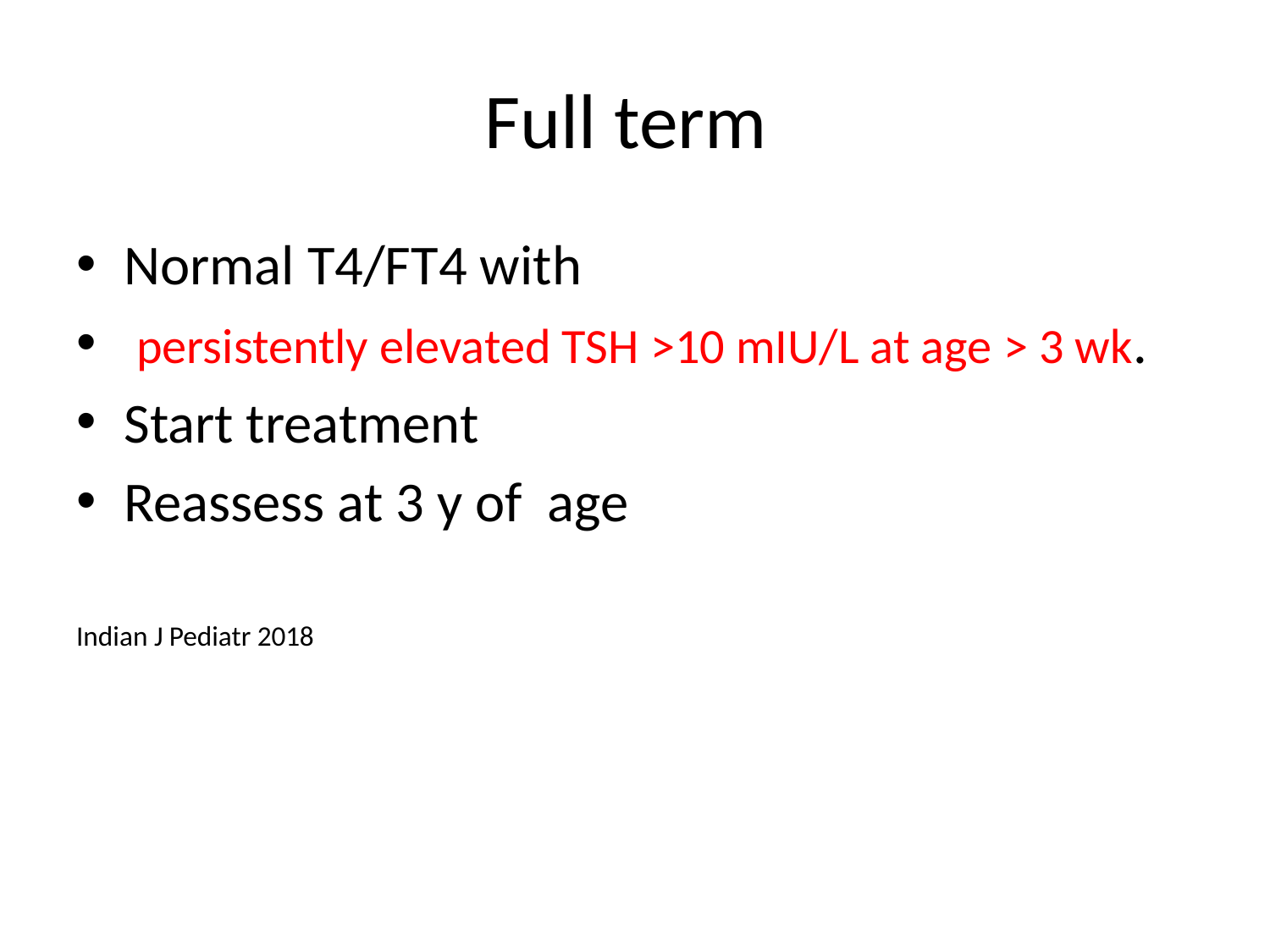

# Full term
Normal T4/FT4 with
 persistently elevated TSH >10 mIU/L at age > 3 wk.
Start treatment
Reassess at 3 y of  age

Indian J Pediatr 2018